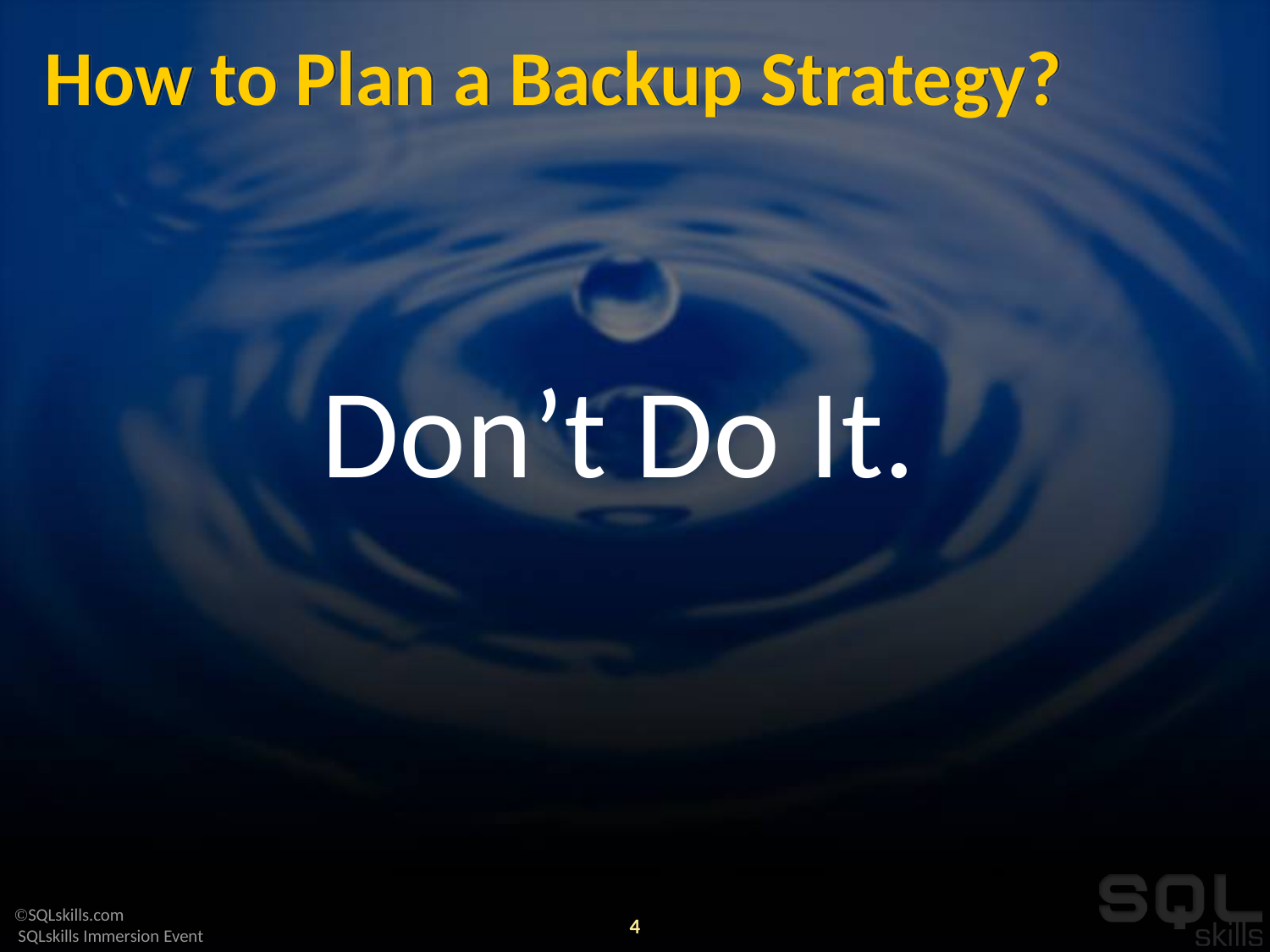

# How to Plan a Backup Strategy?

Don’t Do It.
4